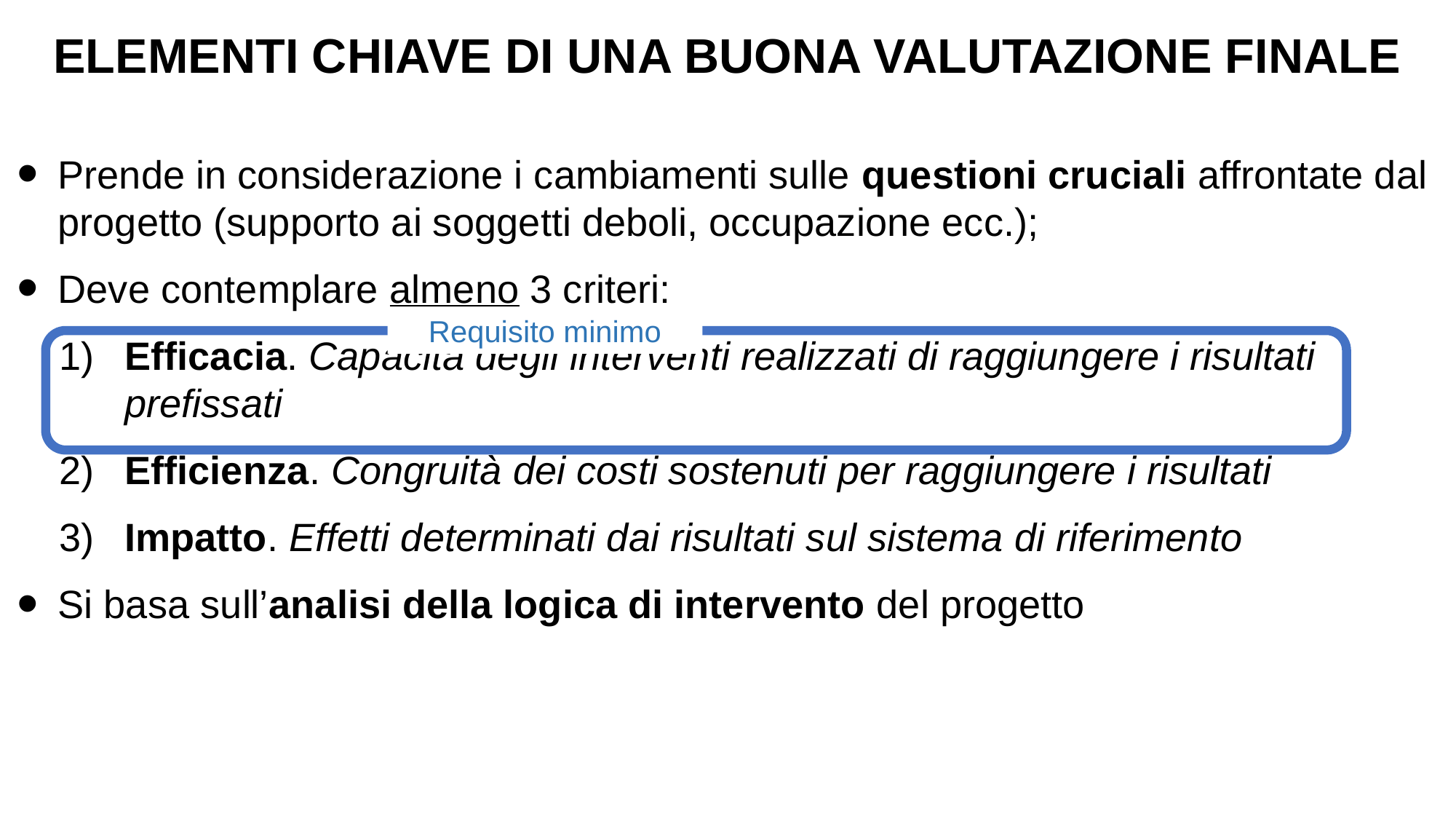

ELEMENTI CHIAVE DI UNA BUONA VALUTAZIONE FINALE
Prende in considerazione i cambiamenti sulle questioni cruciali affrontate dal progetto (supporto ai soggetti deboli, occupazione ecc.);
Deve contemplare almeno 3 criteri:
1) 	Efficacia. Capacità degli interventi realizzati di raggiungere i risultati prefissati
2) 	Efficienza. Congruità dei costi sostenuti per raggiungere i risultati
3) 	Impatto. Effetti determinati dai risultati sul sistema di riferimento
Si basa sull’analisi della logica di intervento del progetto
Requisito minimo